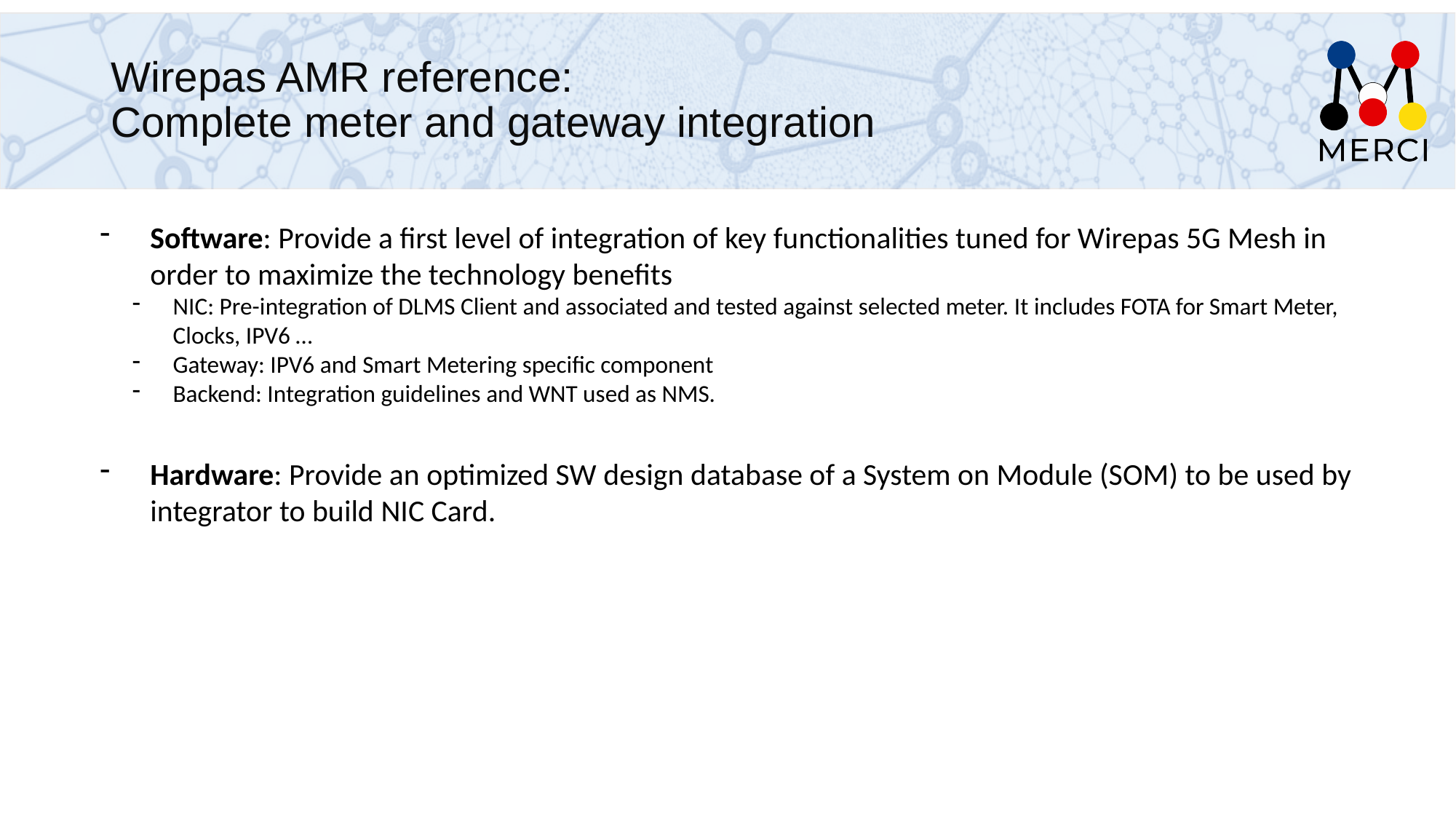

# Wirepas AMR reference: Complete meter and gateway integration
Software: Provide a first level of integration of key functionalities tuned for Wirepas 5G Mesh in order to maximize the technology benefits
NIC: Pre-integration of DLMS Client and associated and tested against selected meter. It includes FOTA for Smart Meter, Clocks, IPV6 …
Gateway: IPV6 and Smart Metering specific component
Backend: Integration guidelines and WNT used as NMS.

Hardware: Provide an optimized SW design database of a System on Module (SOM) to be used by integrator to build NIC Card.